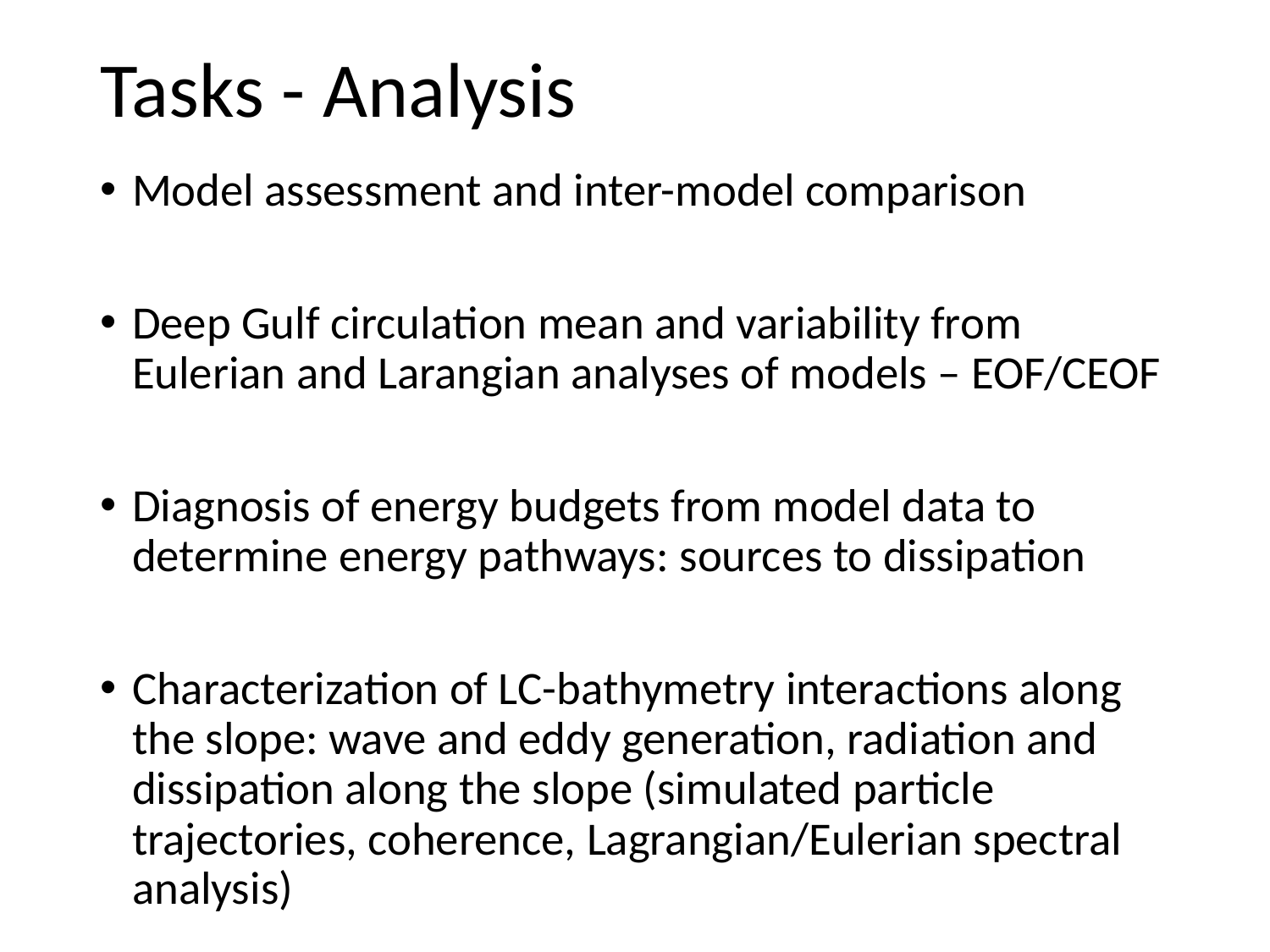

# Tasks - Analysis
Model assessment and inter-model comparison

Deep Gulf circulation mean and variability from Eulerian and Larangian analyses of models – EOF/CEOF

Diagnosis of energy budgets from model data to determine energy pathways: sources to dissipation

Characterization of LC-bathymetry interactions along the slope: wave and eddy generation, radiation and dissipation along the slope (simulated particle trajectories, coherence, Lagrangian/Eulerian spectral analysis)